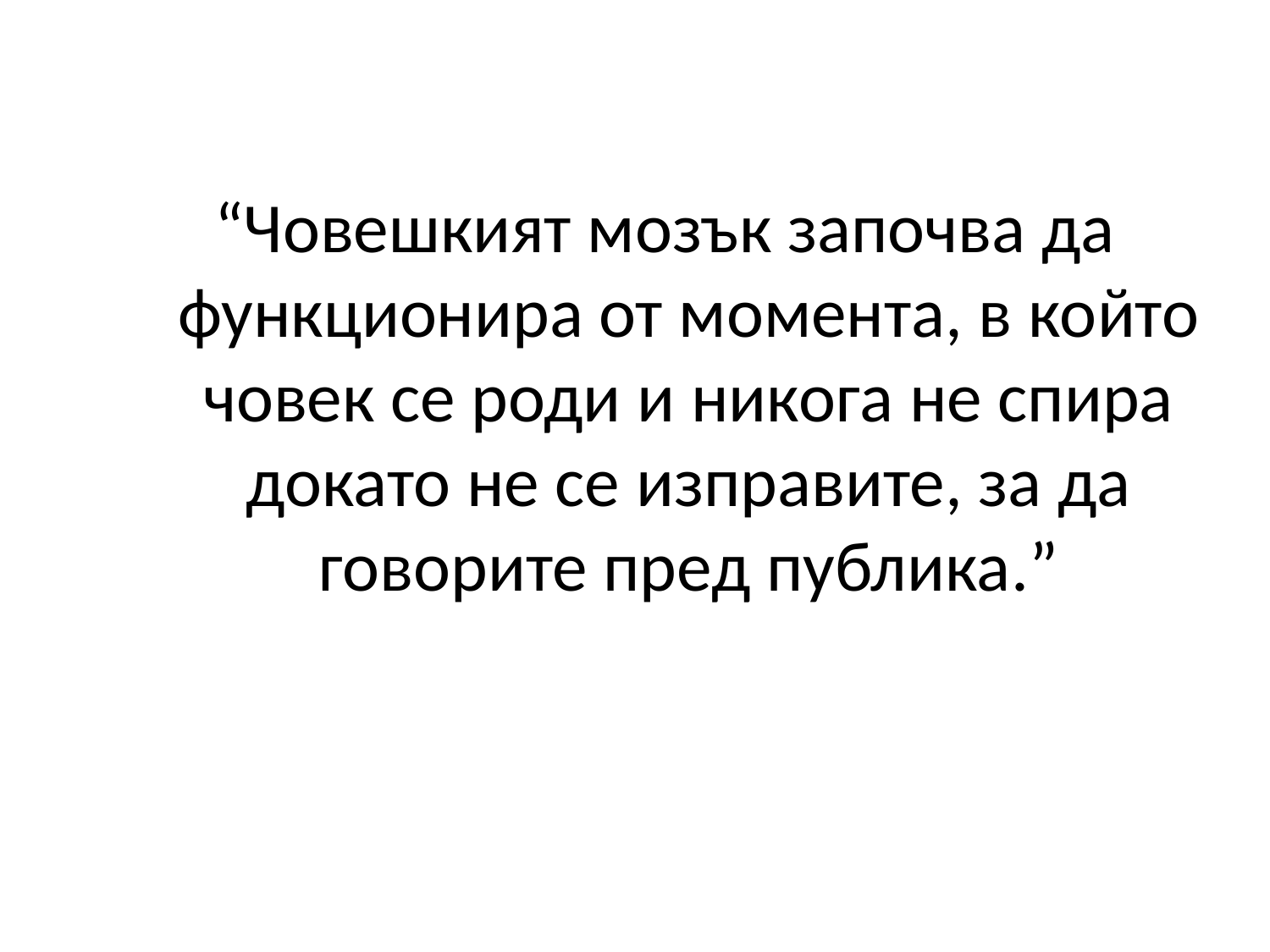

“Човешкият мозък започва да функционира от момента, в който човек се роди и никога не спира докато не се изправите, за да говорите пред публика.”